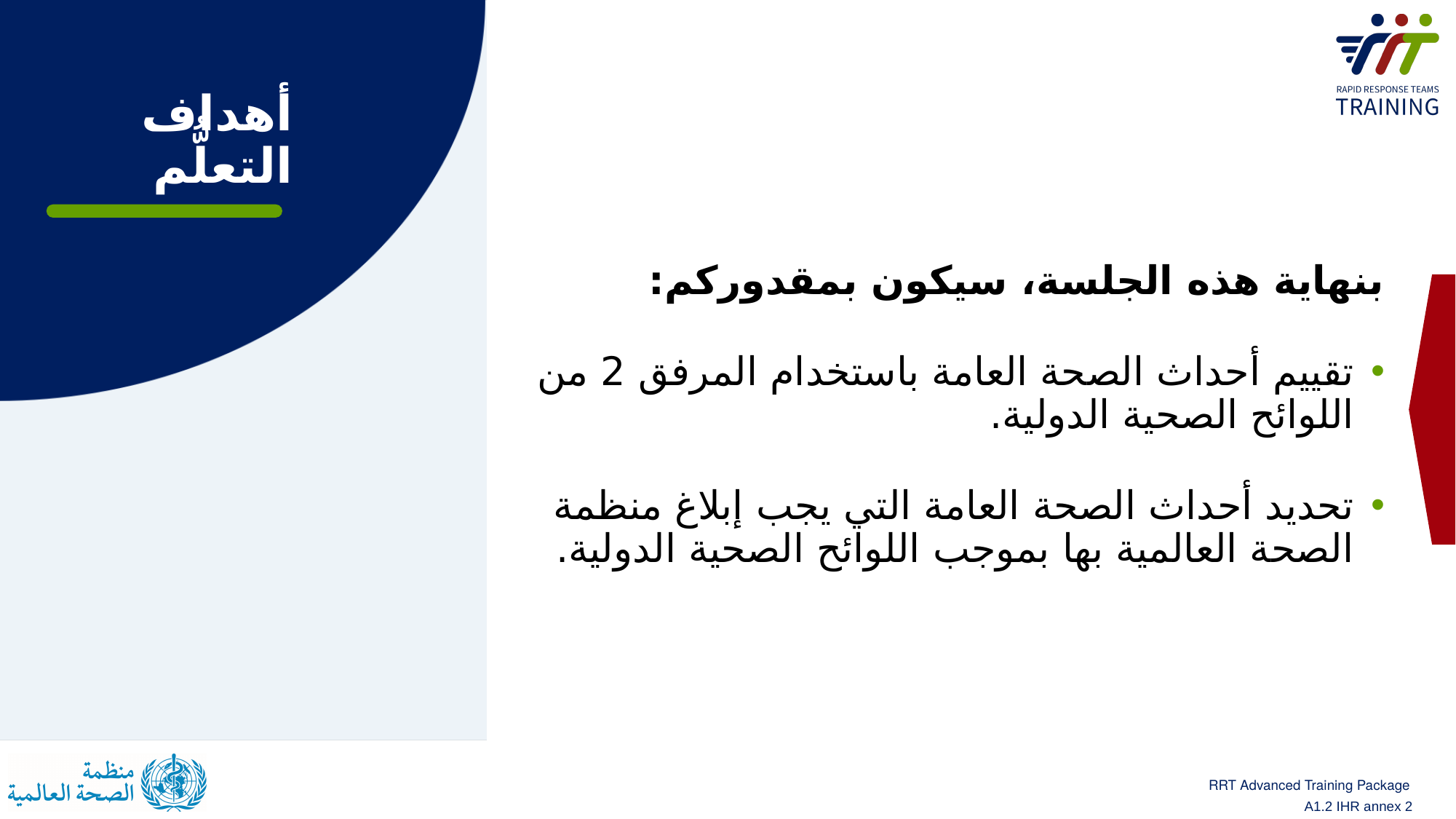

# أهداف التعلُّم

بنهاية هذه الجلسة، سيكون بمقدوركم:

تقييم أحداث الصحة العامة باستخدام المرفق 2 من اللوائح الصحية الدولية.

تحديد أحداث الصحة العامة التي يجب إبلاغ منظمة الصحة العالمية بها بموجب اللوائح الصحية الدولية.